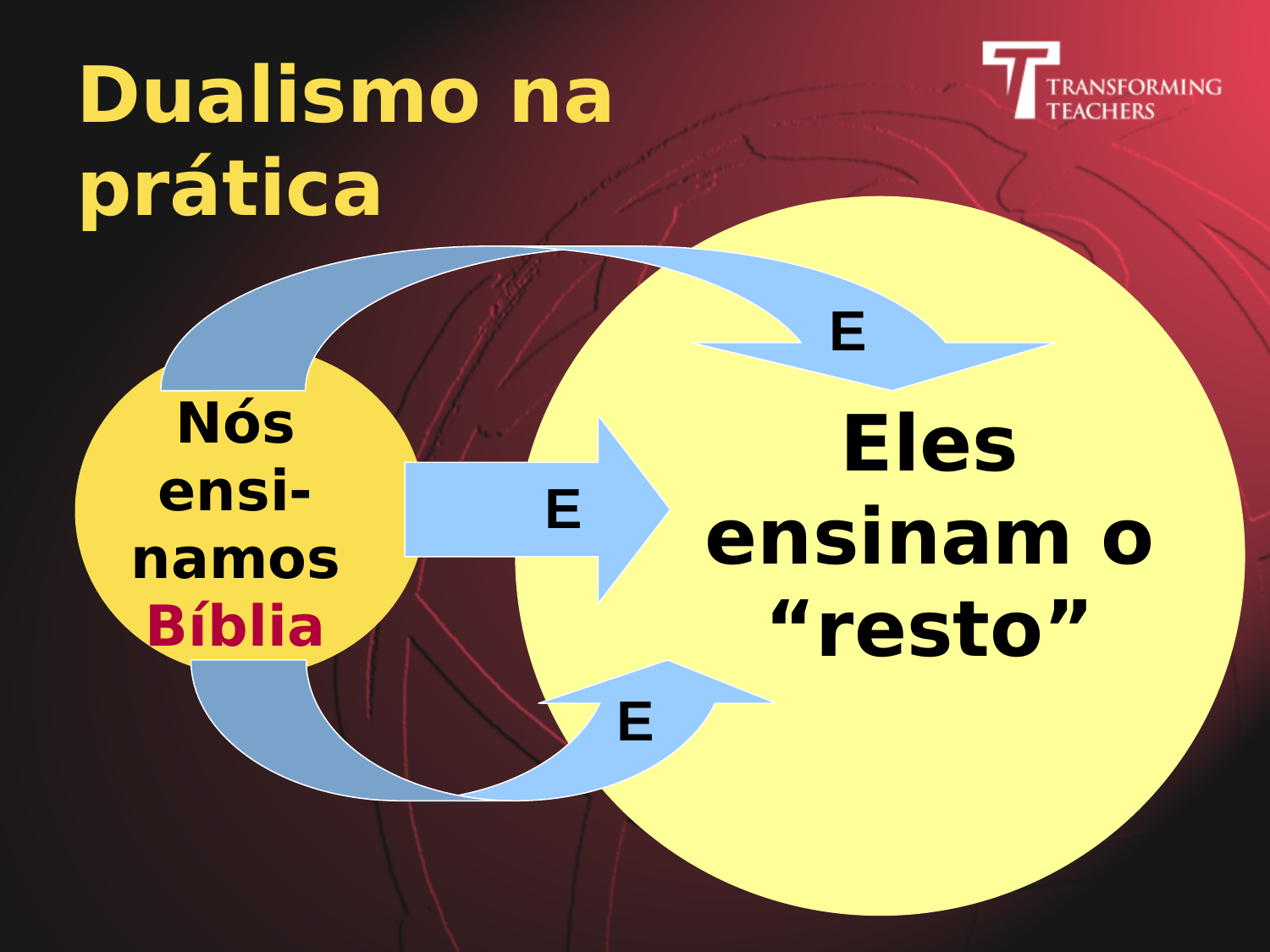

# Dualismo na prática

E

Nós ensi-namos Bíblia
Eles ensinam o “resto”

E

E